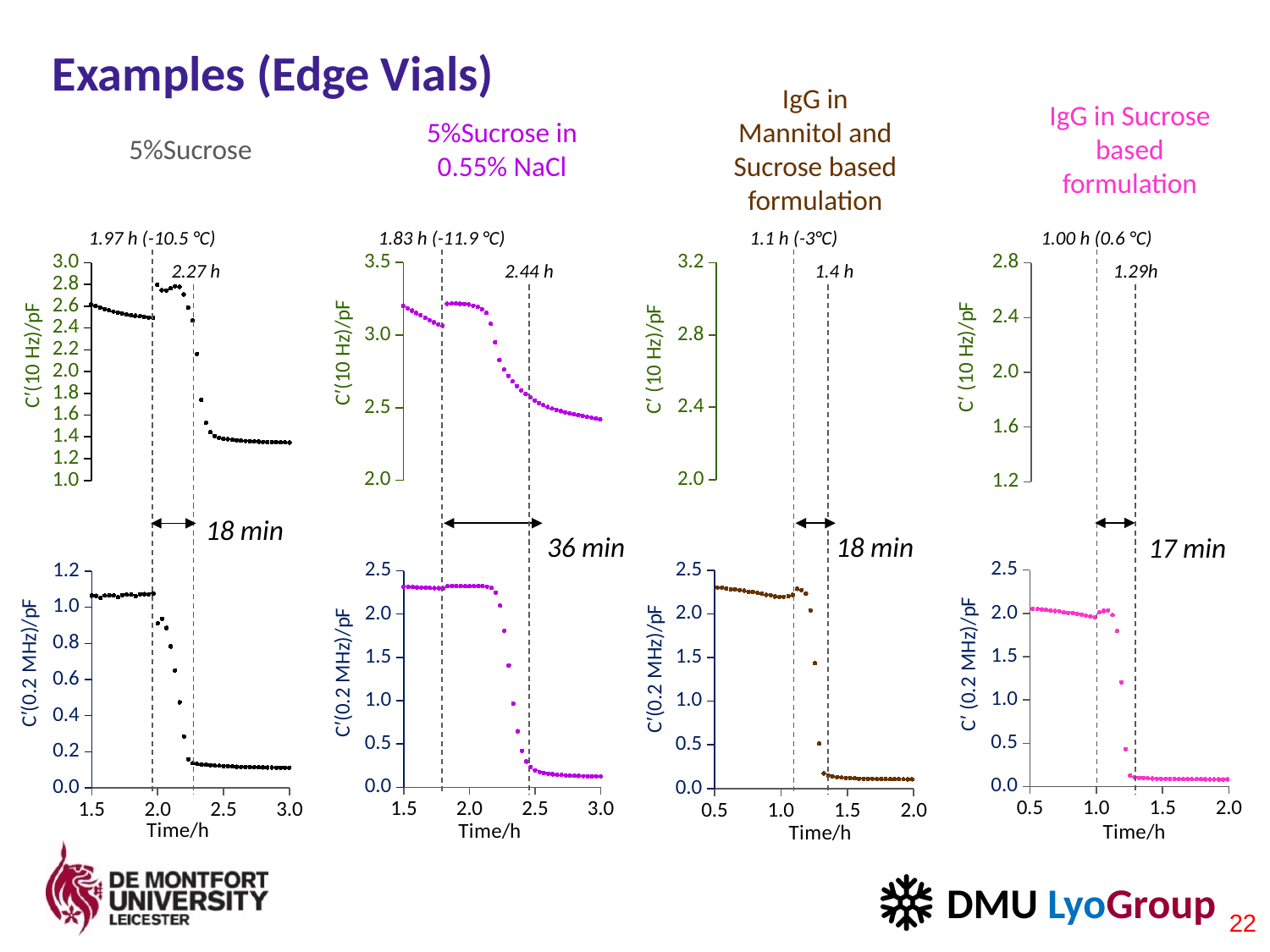

# Examples (Edge Vials)
IgG in Mannitol and Sucrose based formulation
IgG in Sucrose based formulation
5%Sucrose in 0.55% NaCl
5%Sucrose

### Chart

| Category | 5%Sucrose | 5%Sucrose in 0.13% NaCl | 5%Sucrose in 0.26% NaCl | 5%Sucrose in 0.41% NaCl | 5%Sucrose in 0.55% NaCl |
|---|---|---|---|---|---|

### Chart

| Category | C'(10 Hz)-S5 |
|---|---|

### Chart

| Category | 10 Hz | 0.2 MHz | 0.5 kHz |
|---|---|---|---|

### Chart

| Category | 10 Hz | 0.5 kHz |
|---|---|---|
1.97 h (-10.5 °C)
1.83 h (-11.9 °C)
1.1 h (-3°C)
1.00 h (0.6 °C)
2.27 h
2.44 h
1.4 h
1.29h
18 min

### Chart

| Category | C'(0.2MHz)-S1 |
|---|---|

### Chart

| Category | C'(0.2MHz)-S5 |
|---|---|

### Chart

| Category | 0.2 MHz |
|---|---|

### Chart

| Category | 0.2 MHz |
|---|---|
36 min
17 min
18 min